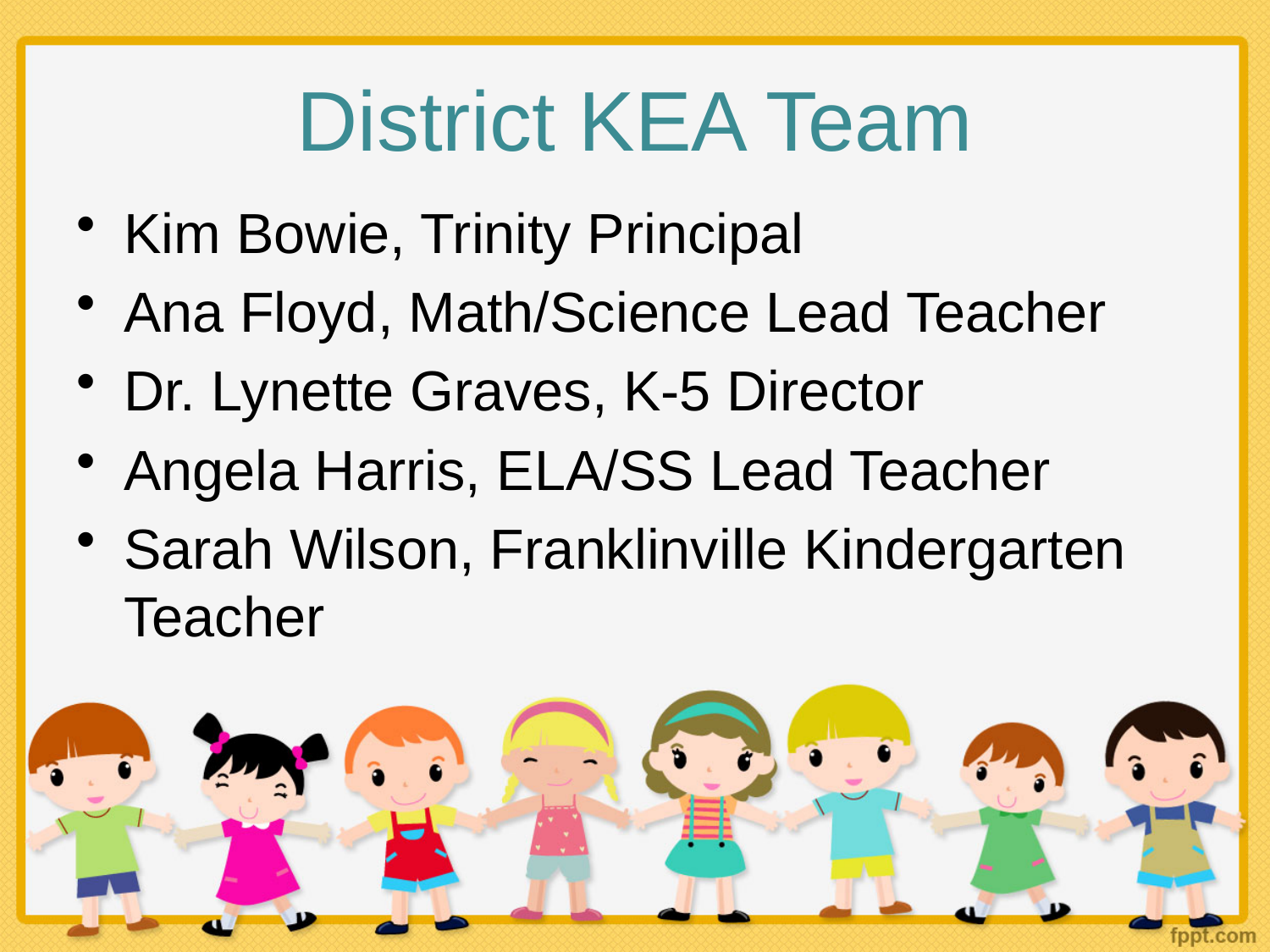

# District KEA Team
Kim Bowie, Trinity Principal
Ana Floyd, Math/Science Lead Teacher
Dr. Lynette Graves, K-5 Director
Angela Harris, ELA/SS Lead Teacher
Sarah Wilson, Franklinville Kindergarten Teacher